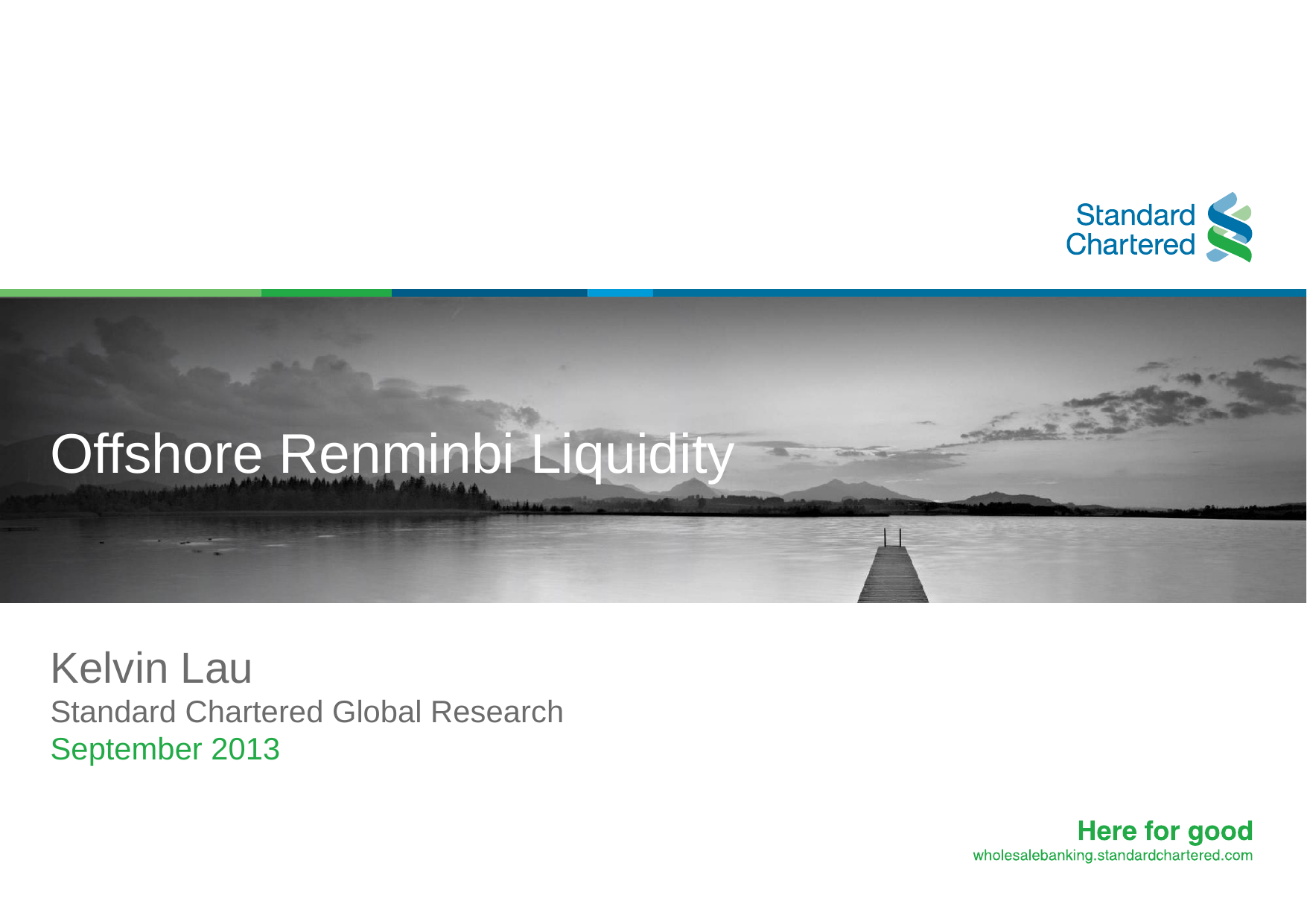

# Offshore Renminbi Liquidity
Kelvin Lau
Standard Chartered Global Research
September 2013